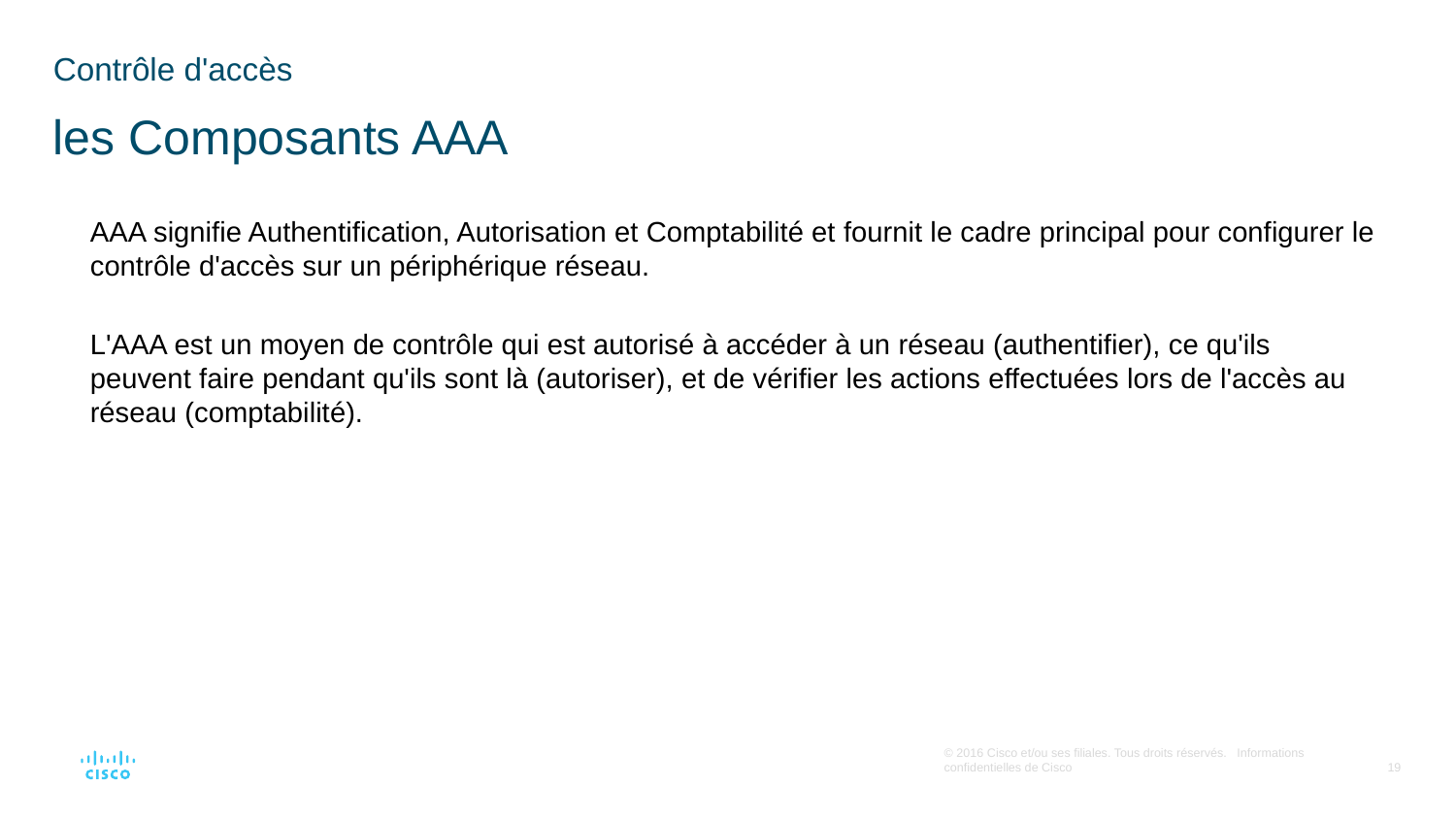

# Contrôle d'accès les Composants AAA
AAA signifie Authentification, Autorisation et Comptabilité et fournit le cadre principal pour configurer le contrôle d'accès sur un périphérique réseau.

L'AAA est un moyen de contrôle qui est autorisé à accéder à un réseau (authentifier), ce qu'ils peuvent faire pendant qu'ils sont là (autoriser), et de vérifier les actions effectuées lors de l'accès au réseau (comptabilité).